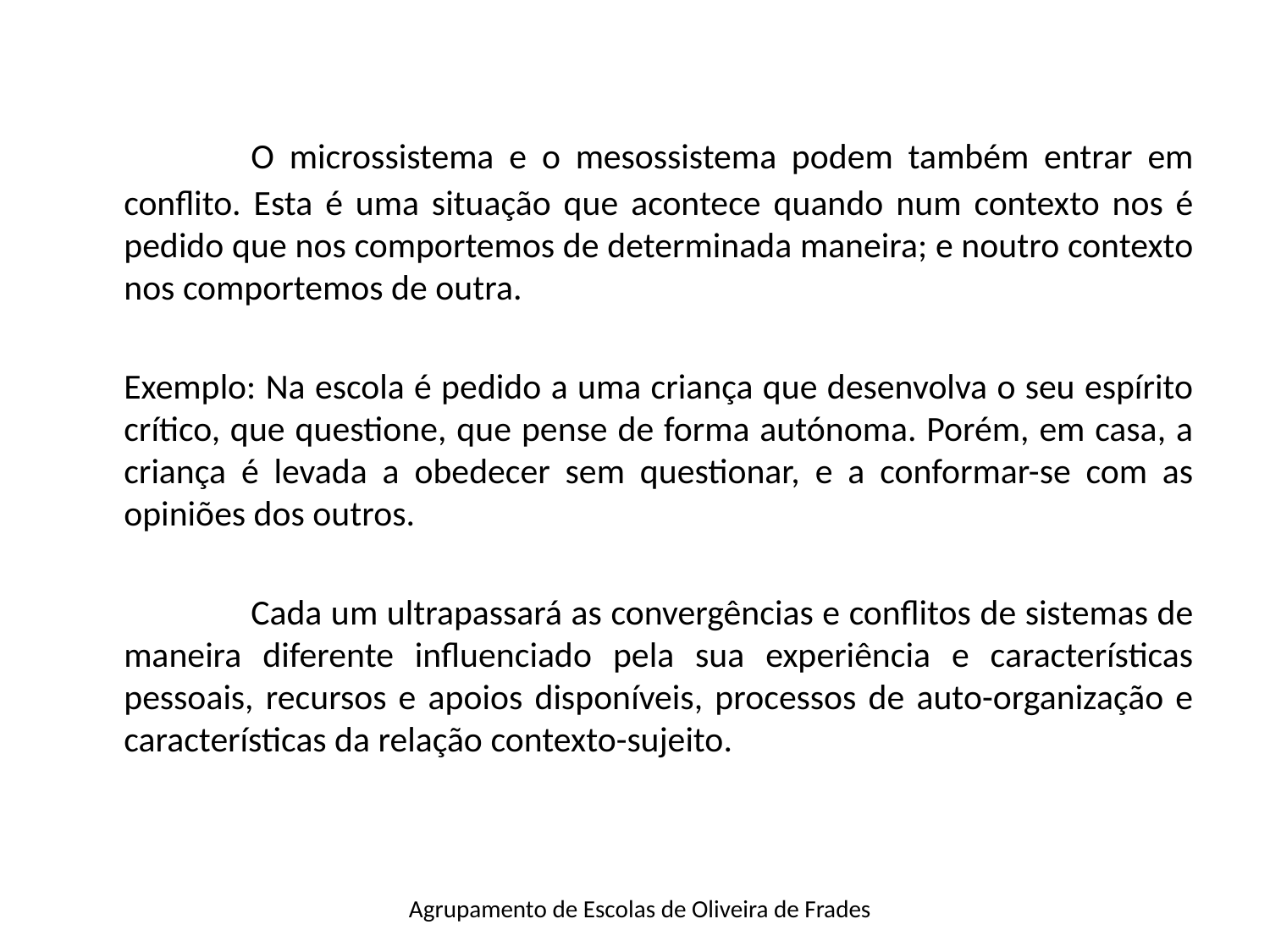

O microssistema e o mesossistema podem também entrar em conflito. Esta é uma situação que acontece quando num contexto nos é pedido que nos comportemos de determinada maneira; e noutro contexto nos comportemos de outra.

	Exemplo: Na escola é pedido a uma criança que desenvolva o seu espírito crítico, que questione, que pense de forma autónoma. Porém, em casa, a criança é levada a obedecer sem questionar, e a conformar-se com as opiniões dos outros.

		Cada um ultrapassará as convergências e conflitos de sistemas de maneira diferente influenciado pela sua experiência e características pessoais, recursos e apoios disponíveis, processos de auto-organização e características da relação contexto-sujeito.
Agrupamento de Escolas de Oliveira de Frades